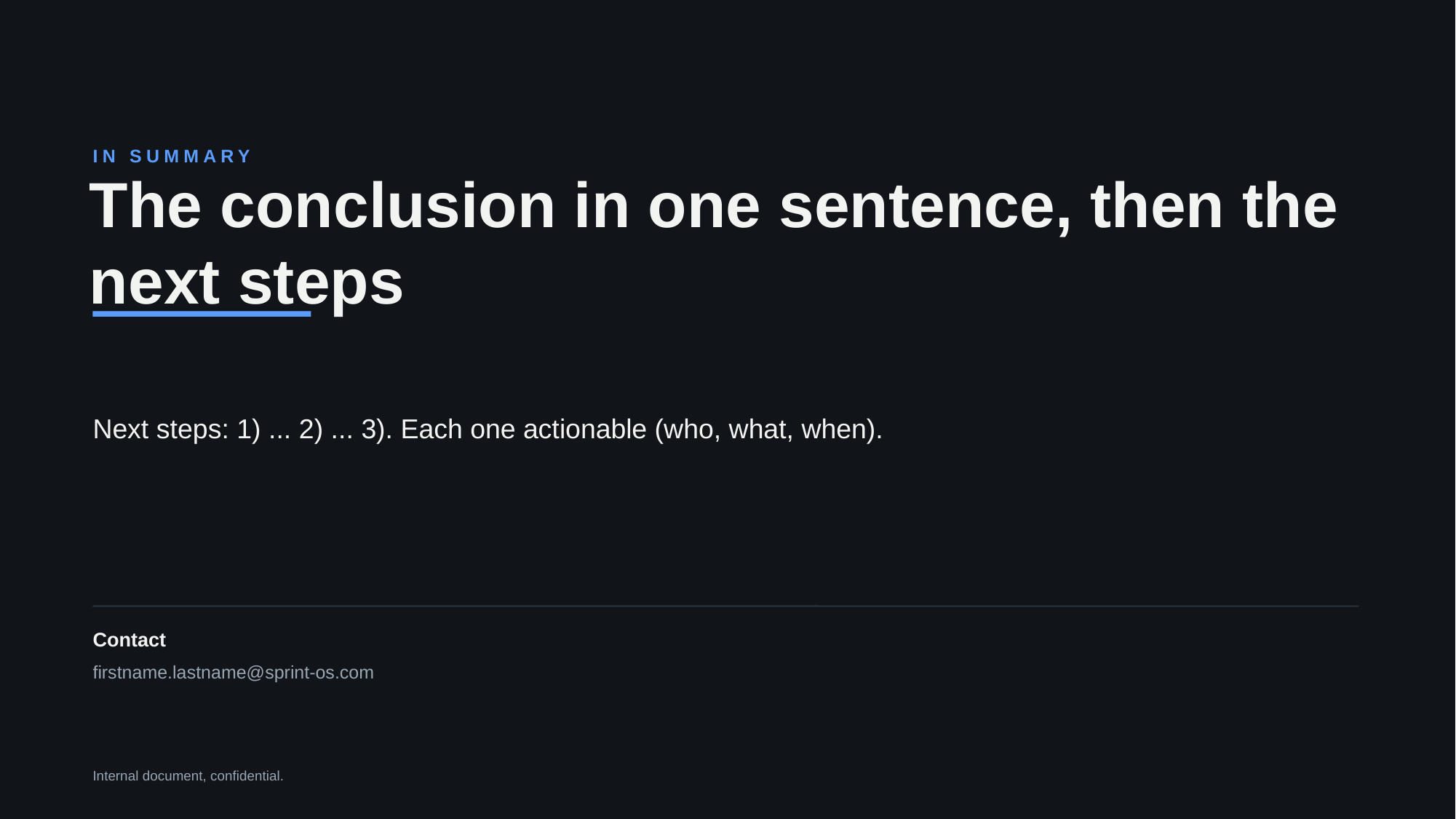

IN SUMMARY
The conclusion in one sentence, then the next steps

Next steps: 1) ... 2) ... 3). Each one actionable (who, what, when).

Contact
firstname.lastname@sprint-os.com
Internal document, confidential.